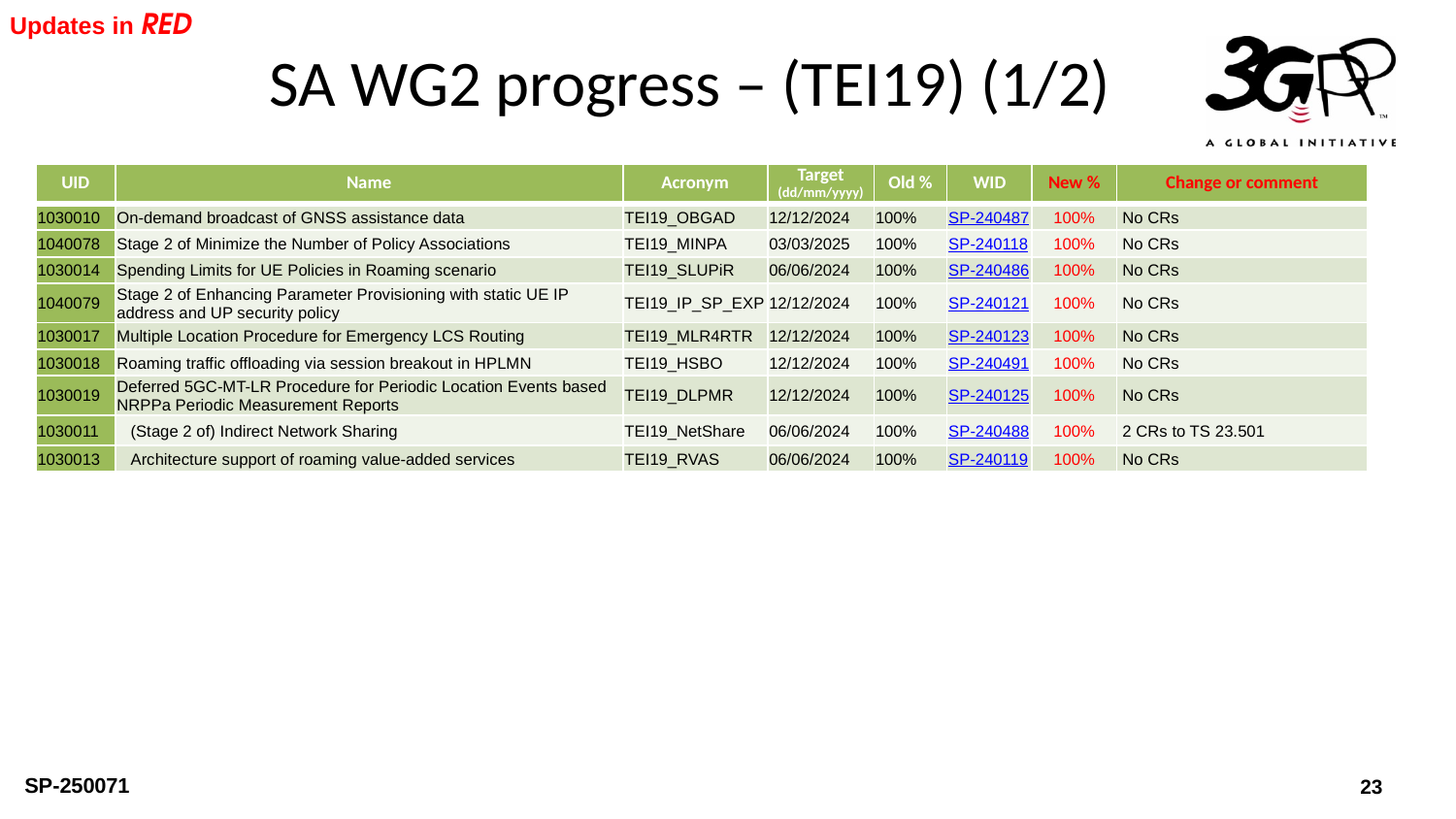

# SA WG2 progress – (TEI19) (1/2)
Updates in RED
| UID | Name | Acronym | Target (dd/mm/yyyy) | Old % | WID | New % | Change or comment |
| --- | --- | --- | --- | --- | --- | --- | --- |
| 1030010 | On-demand broadcast of GNSS assistance data | TEI19\_OBGAD | 12/12/2024 | 100% | SP-240487 | 100% | No CRs |
| 1040078 | Stage 2 of Minimize the Number of Policy Associations | TEI19\_MINPA | 03/03/2025 | 100% | SP-240118 | 100% | No CRs |
| 1030014 | Spending Limits for UE Policies in Roaming scenario | TEI19\_SLUPiR | 06/06/2024 | 100% | SP-240486 | 100% | No CRs |
| 1040079 | Stage 2 of Enhancing Parameter Provisioning with static UE IP address and UP security policy | TEI19\_IP\_SP\_EXP | 12/12/2024 | 100% | SP-240121 | 100% | No CRs |
| 1030017 | Multiple Location Procedure for Emergency LCS Routing | TEI19\_MLR4RTR | 12/12/2024 | 100% | SP-240123 | 100% | No CRs |
| 1030018 | Roaming traffic offloading via session breakout in HPLMN | TEI19\_HSBO | 12/12/2024 | 100% | SP-240491 | 100% | No CRs |
| 1030019 | Deferred 5GC-MT-LR Procedure for Periodic Location Events based NRPPa Periodic Measurement Reports | TEI19\_DLPMR | 12/12/2024 | 100% | SP-240125 | 100% | No CRs |
| 1030011 | (Stage 2 of) Indirect Network Sharing | TEI19\_NetShare | 06/06/2024 | 100% | SP-240488 | 100% | 2 CRs to TS 23.501 |
| 1030013 | Architecture support of roaming value-added services | TEI19\_RVAS | 06/06/2024 | 100% | SP-240119 | 100% | No CRs |